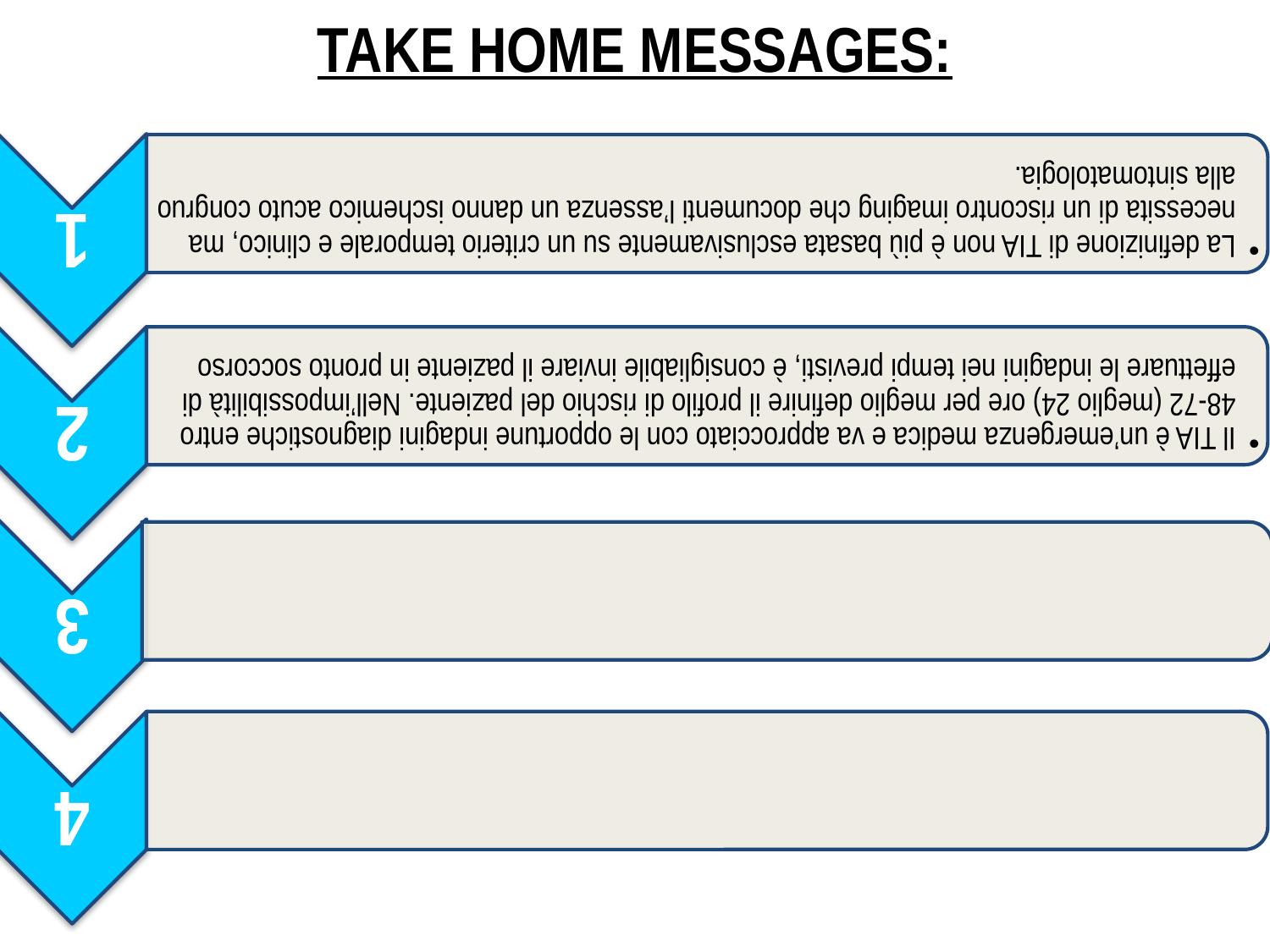

# TAKE HOME MESSAGES:
1
La definizione di TIA non è più basata esclusivamente su un criterio temporale e clinico, ma necessita di un riscontro imaging che documenti l’assenza un danno ischemico acuto congruo alla sintomatologia.
2
Il TIA è un’emergenza medica e va approcciato con le opportune indagini diagnostiche entro 48-72 (meglio 24) ore per meglio definire il profilo di rischio del paziente. Nell’impossibilità di effettuare le indagini nei tempi previsti, è consigliabile inviare il paziente in pronto soccorso
3

4